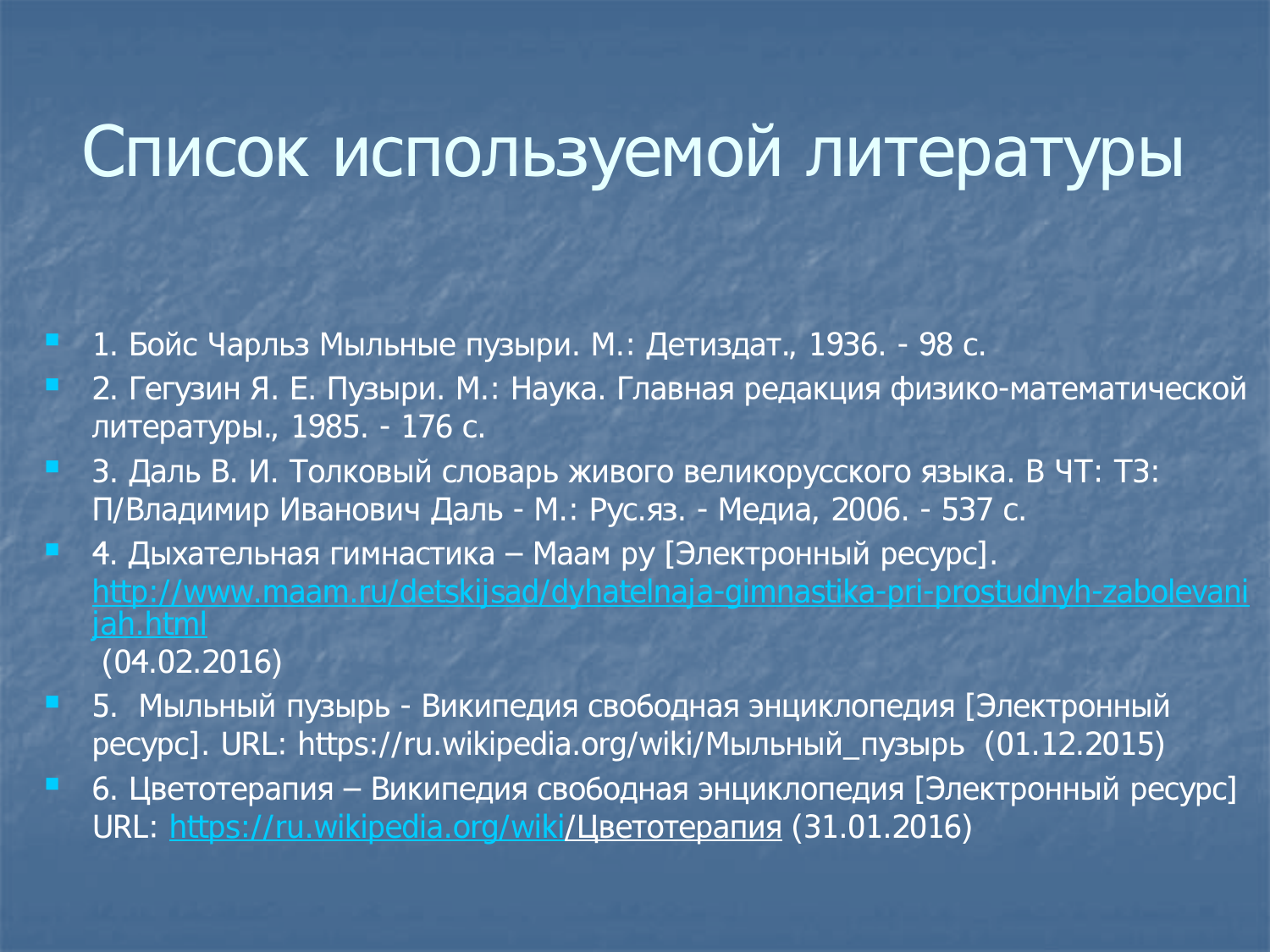

# Список используемой литературы
1. Бойс Чарльз Мыльные пузыри. М.: Детиздат., 1936. - 98 с.
2. Гегузин Я. Е. Пузыри. М.: Наука. Главная редакция физико-математической литературы., 1985. - 176 с.
3. Даль В. И. Толковый словарь живого великорусского языка. В ЧТ: Т3: П/Владимир Иванович Даль - М.: Рус.яз. - Медиа, 2006. - 537 с.
4. Дыхательная гимнастика – Маам ру [Электронный ресурс]. http://www.maam.ru/detskijsad/dyhatelnaja-gimnastika-pri-prostudnyh-zabolevanijah.html (04.02.2016)
5.  Мыльный пузырь - Википедия свободная энциклопедия [Электронный ресурс]. URL: https://ru.wikipedia.org/wiki/Мыльный_пузырь  (01.12.2015)
6. Цветотерапия – Википедия свободная энциклопедия [Электронный ресурс] URL: https://ru.wikipedia.org/wiki/Цветотерапия (31.01.2016)